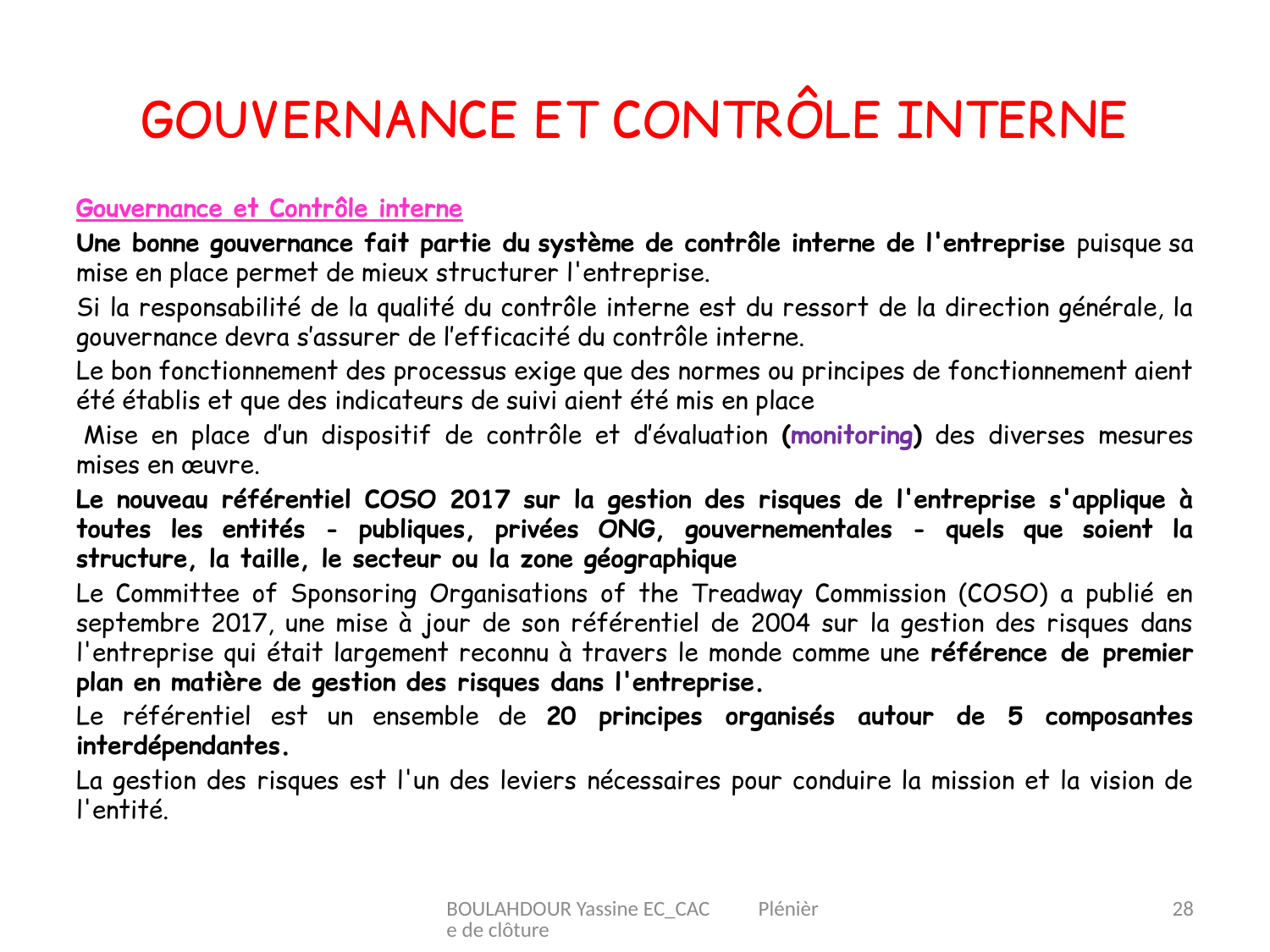

# Gouvernance et contrôle interne
Gouvernance et Contrôle interne
Une bonne gouvernance fait partie du système de contrôle interne de l'entreprise puisque sa mise en place permet de mieux structurer l'entreprise.
Si la responsabilité de la qualité du contrôle interne est du ressort de la direction générale, la gouvernance devra s’assurer de l’efficacité du contrôle interne.
Le bon fonctionnement des processus exige que des normes ou principes de fonctionnement aient été établis et que des indicateurs de suivi aient été mis en place
 Mise en place d’un dispositif de contrôle et d’évaluation (monitoring) des diverses mesures mises en œuvre.
Le nouveau référentiel COSO 2017 sur la gestion des risques de l'entreprise s'applique à toutes les entités - publiques, privées ONG, gouvernementales - quels que soient la structure, la taille, le secteur ou la zone géographique
Le Committee of Sponsoring Organisations of the Treadway Commission (COSO) a publié en septembre 2017, une mise à jour de son référentiel de 2004 sur la gestion des risques dans l'entreprise qui était largement reconnu à travers le monde comme une référence de premier plan en matière de gestion des risques dans l'entreprise.
Le référentiel est un ensemble de 20 principes organisés autour de 5 composantes interdépendantes.
La gestion des risques est l'un des leviers nécessaires pour conduire la mission et la vision de l'entité.

BOULAHDOUR Yassine EC_CAC          Plénière de clôture
28